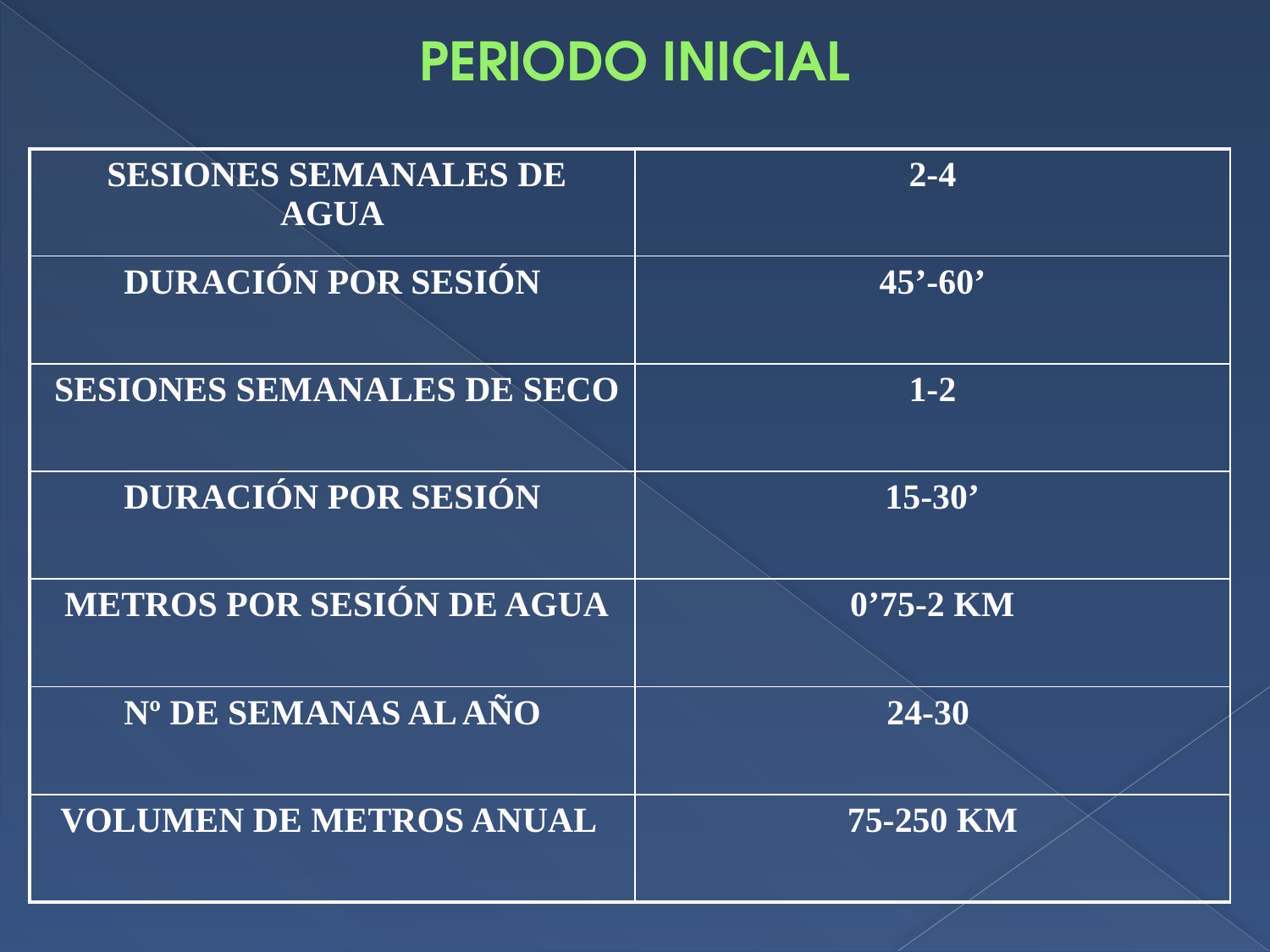

# PERIODO INICIAL
| SESIONES SEMANALES DE AGUA | 2-4 |
| --- | --- |
| DURACIÓN POR SESIÓN | 45’-60’ |
| SESIONES SEMANALES DE SECO | 1-2 |
| DURACIÓN POR SESIÓN | 15-30’ |
| METROS POR SESIÓN DE AGUA | 0’75-2 KM |
| Nº DE SEMANAS AL AÑO | 24-30 |
| VOLUMEN DE METROS ANUAL | 75-250 KM |